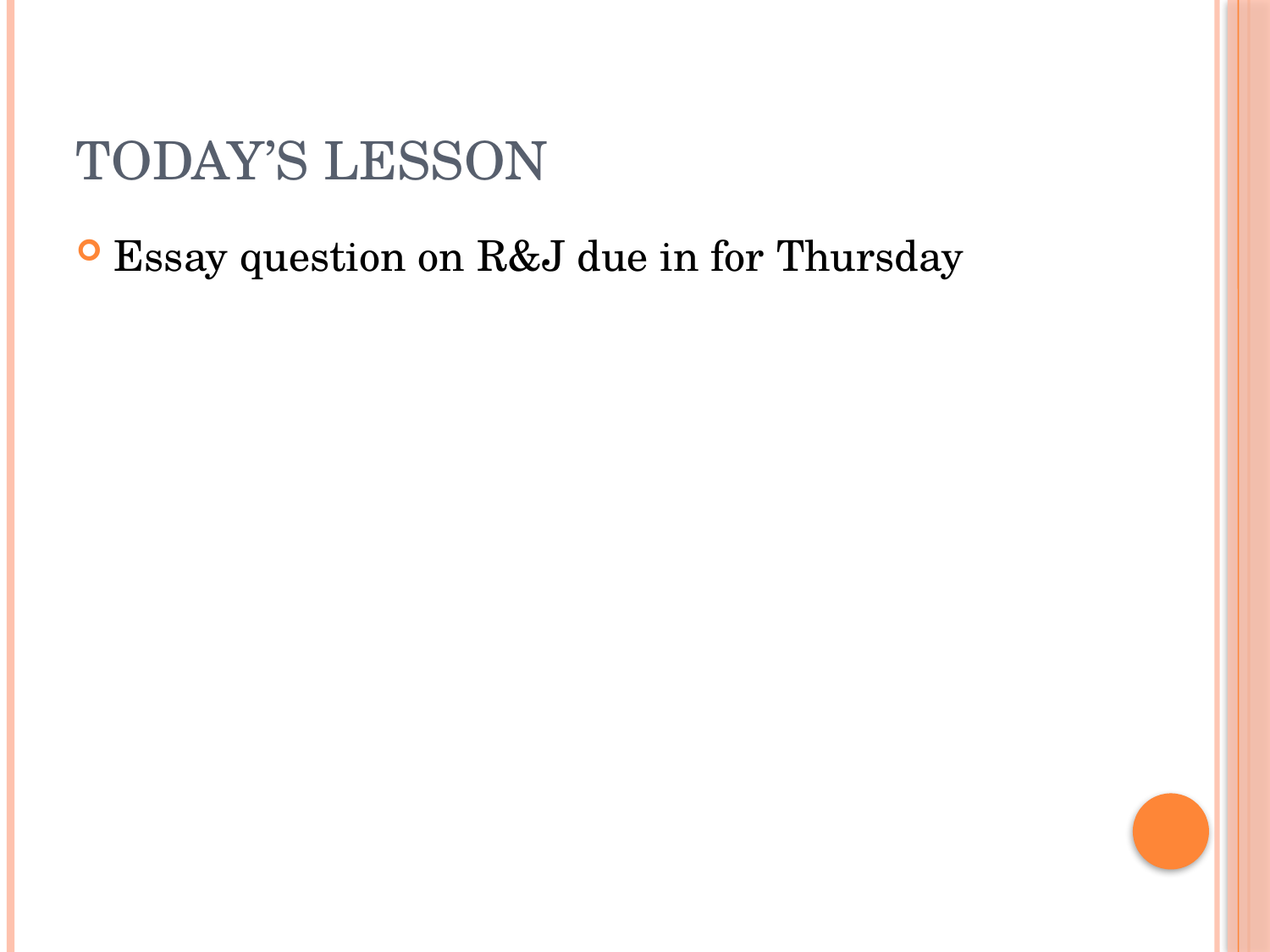

# Today’s Lesson
Essay question on R&J due in for Thursday